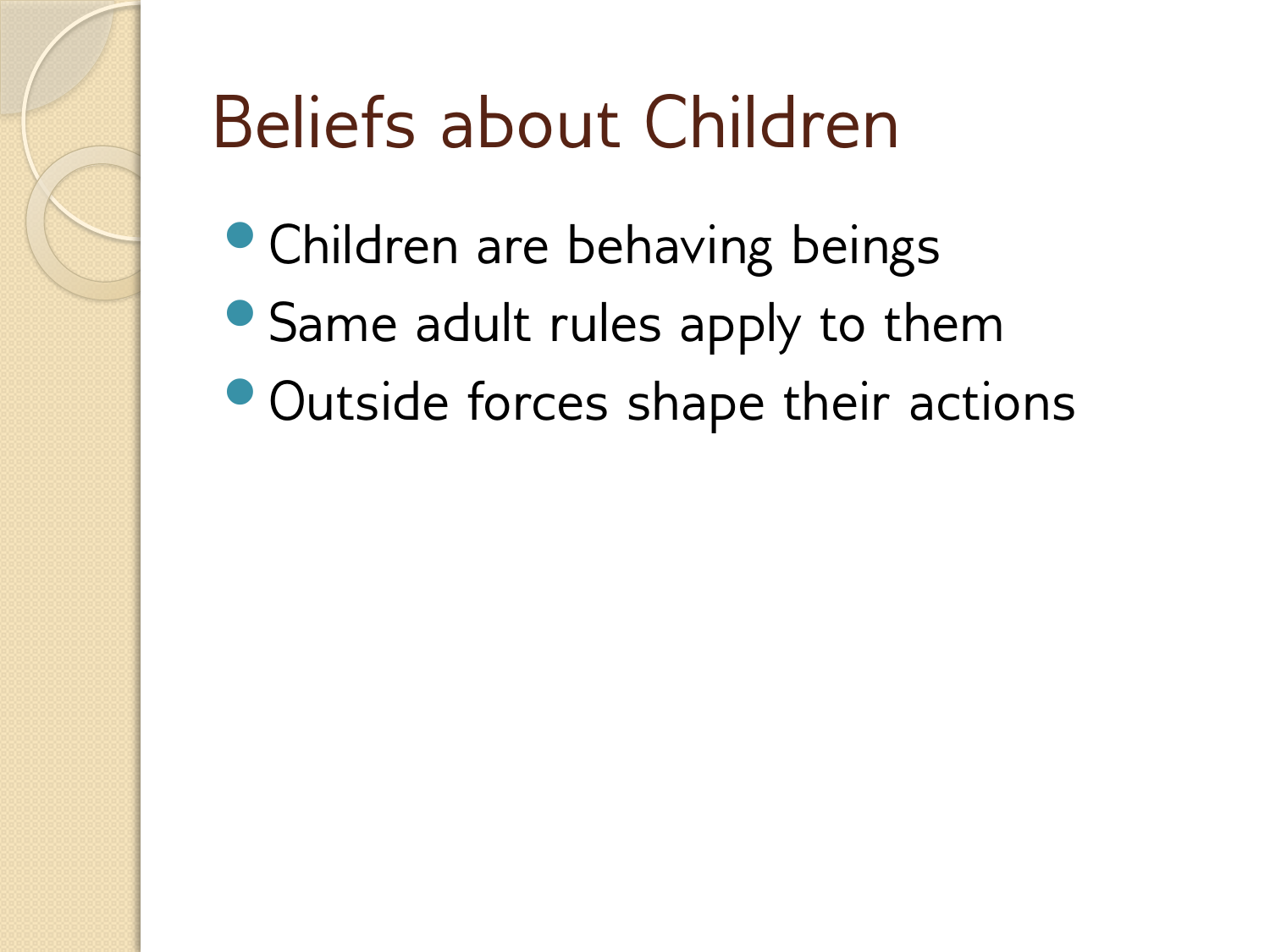

# Beliefs about Children
Children are behaving beings
Same adult rules apply to them
Outside forces shape their actions